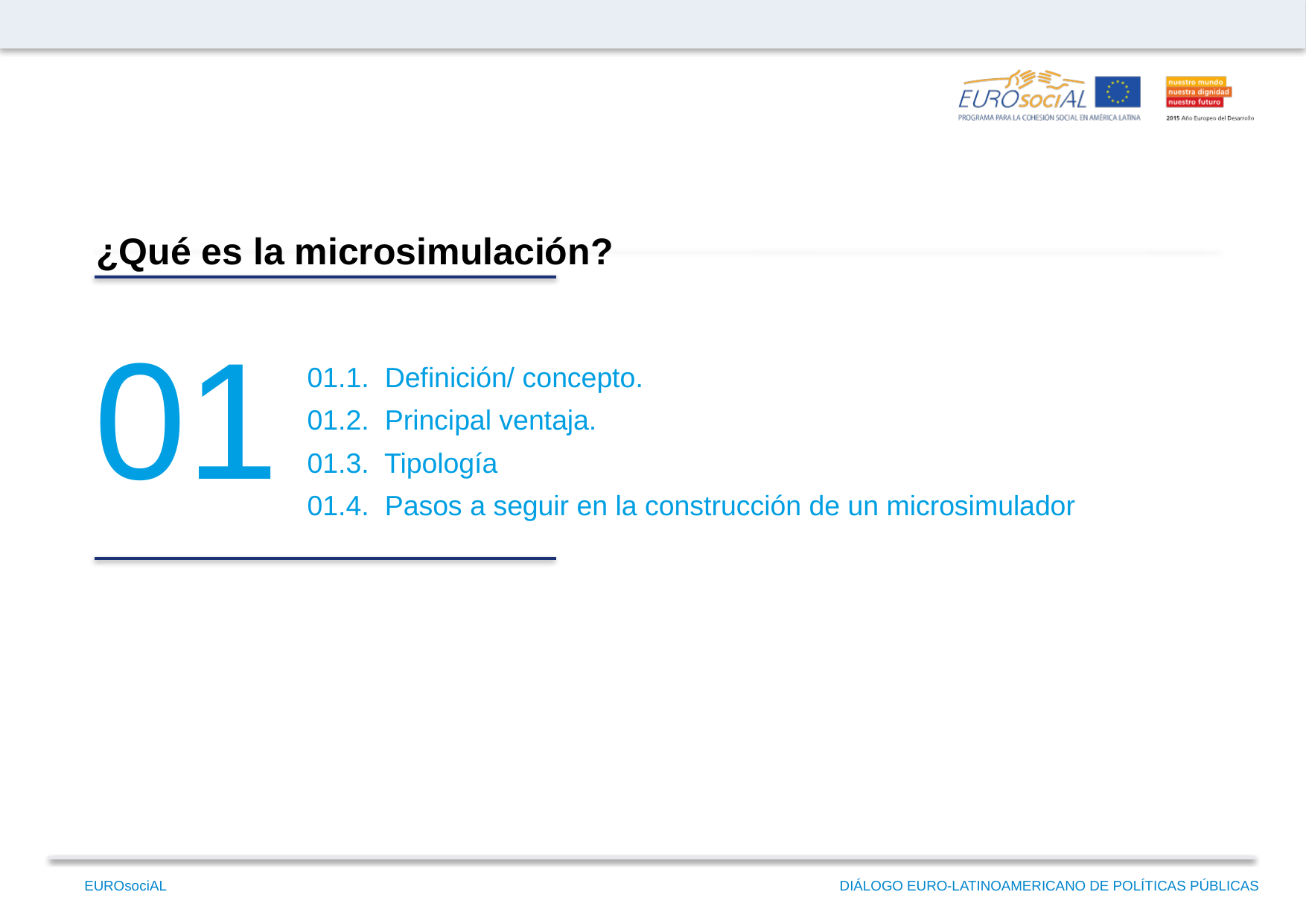

¿Qué es la microsimulación?
01
01.1.  Definición/ concepto.
01.2.  Principal ventaja.
01.3.  Tipología
01.4.  Pasos a seguir en la construcción de un microsimulador